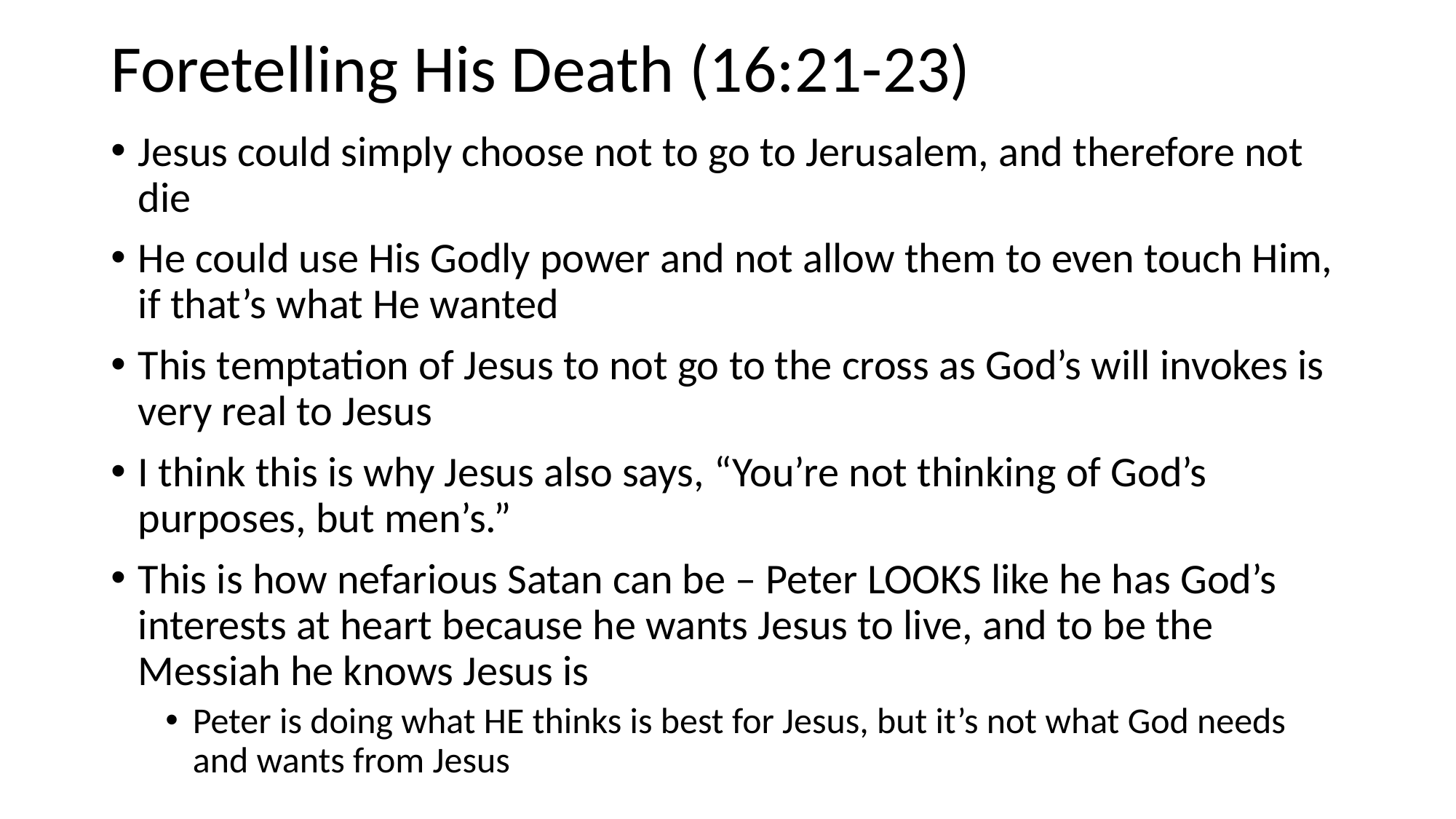

# Foretelling His Death (16:21-23)
Jesus could simply choose not to go to Jerusalem, and therefore not die
He could use His Godly power and not allow them to even touch Him, if that’s what He wanted
This temptation of Jesus to not go to the cross as God’s will invokes is very real to Jesus
I think this is why Jesus also says, “You’re not thinking of God’s purposes, but men’s.”
This is how nefarious Satan can be – Peter LOOKS like he has God’s interests at heart because he wants Jesus to live, and to be the Messiah he knows Jesus is
Peter is doing what HE thinks is best for Jesus, but it’s not what God needs and wants from Jesus